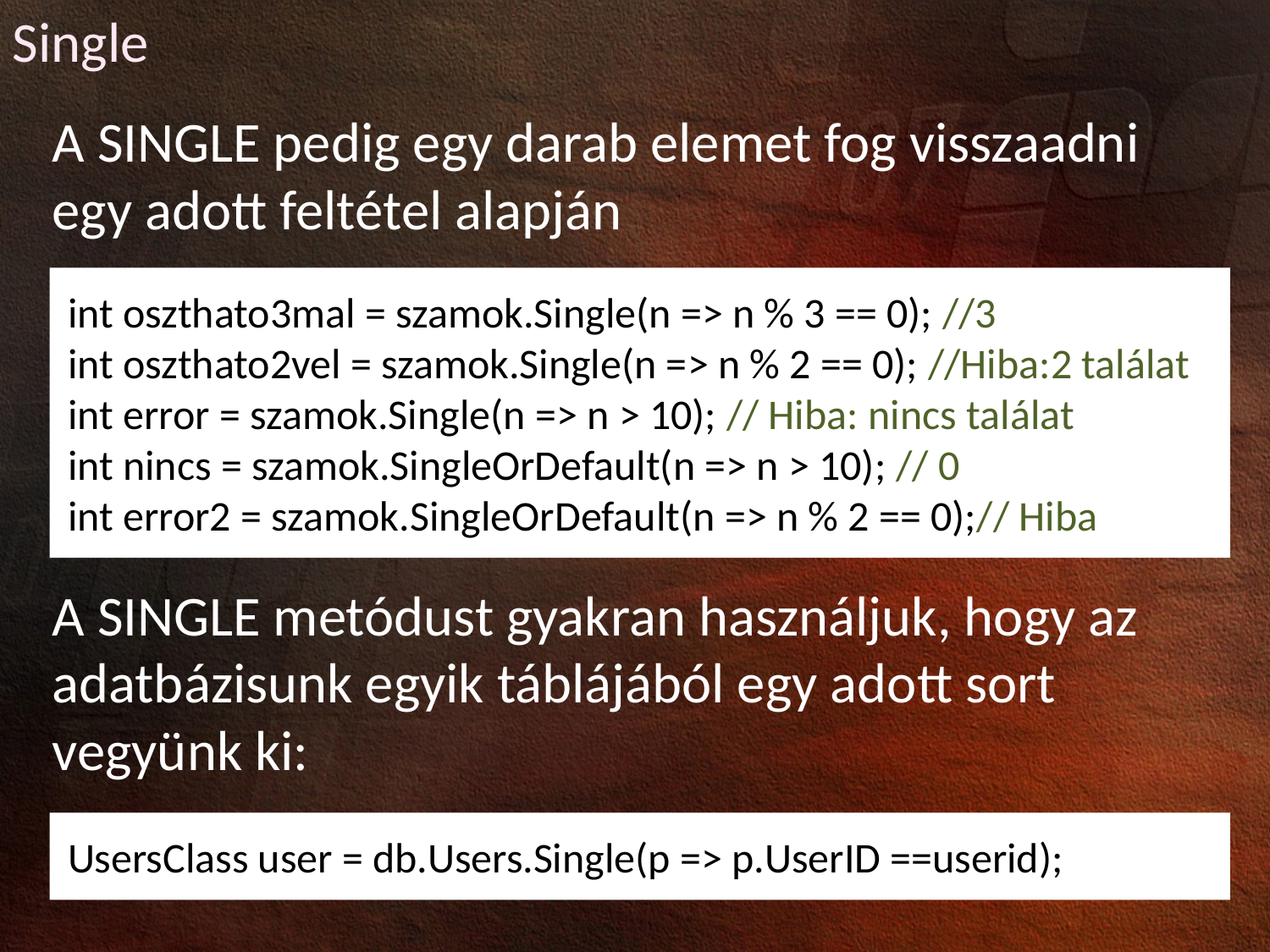

Single
A SINGLE pedig egy darab elemet fog visszaadni egy adott feltétel alapján

A SINGLE metódust gyakran használjuk, hogy az adatbázisunk egyik táblájából egy adott sort vegyünk ki:
int oszthato3mal = szamok.Single(n => n % 3 == 0); //3
int oszthato2vel = szamok.Single(n => n % 2 == 0); //Hiba:2 találat
int error = szamok.Single(n => n > 10); // Hiba: nincs találat
int nincs = szamok.SingleOrDefault(n => n > 10); // 0
int error2 = szamok.SingleOrDefault(n => n % 2 == 0);// Hiba

UsersClass user = db.Users.Single(p => p.UserID ==userid);